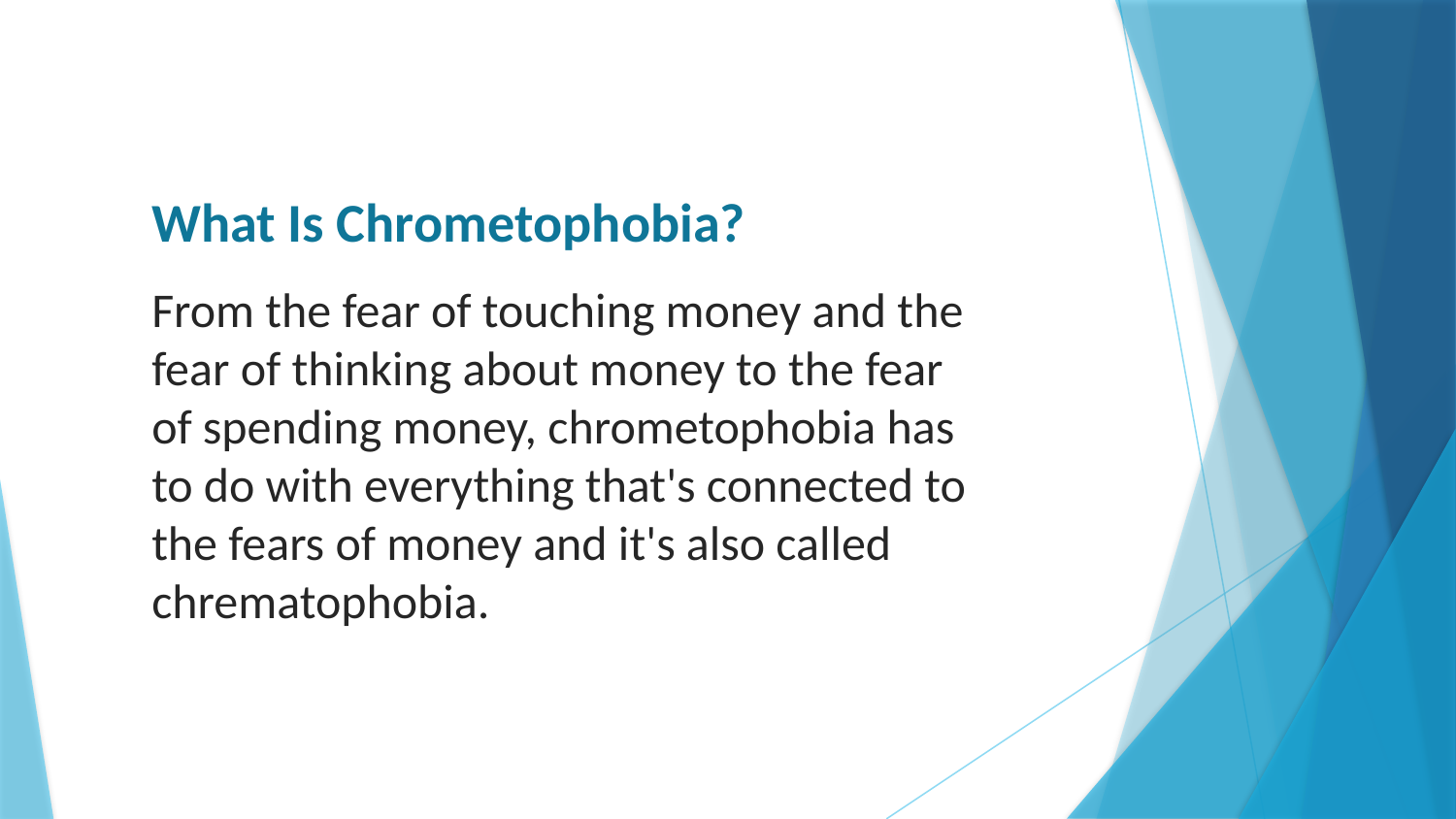

# What Is Chrometophobia?
From the fear of touching money and the fear of thinking about money to the fear of spending money, chrometophobia has to do with everything that's connected to the fears of money and it's also called chrematophobia.